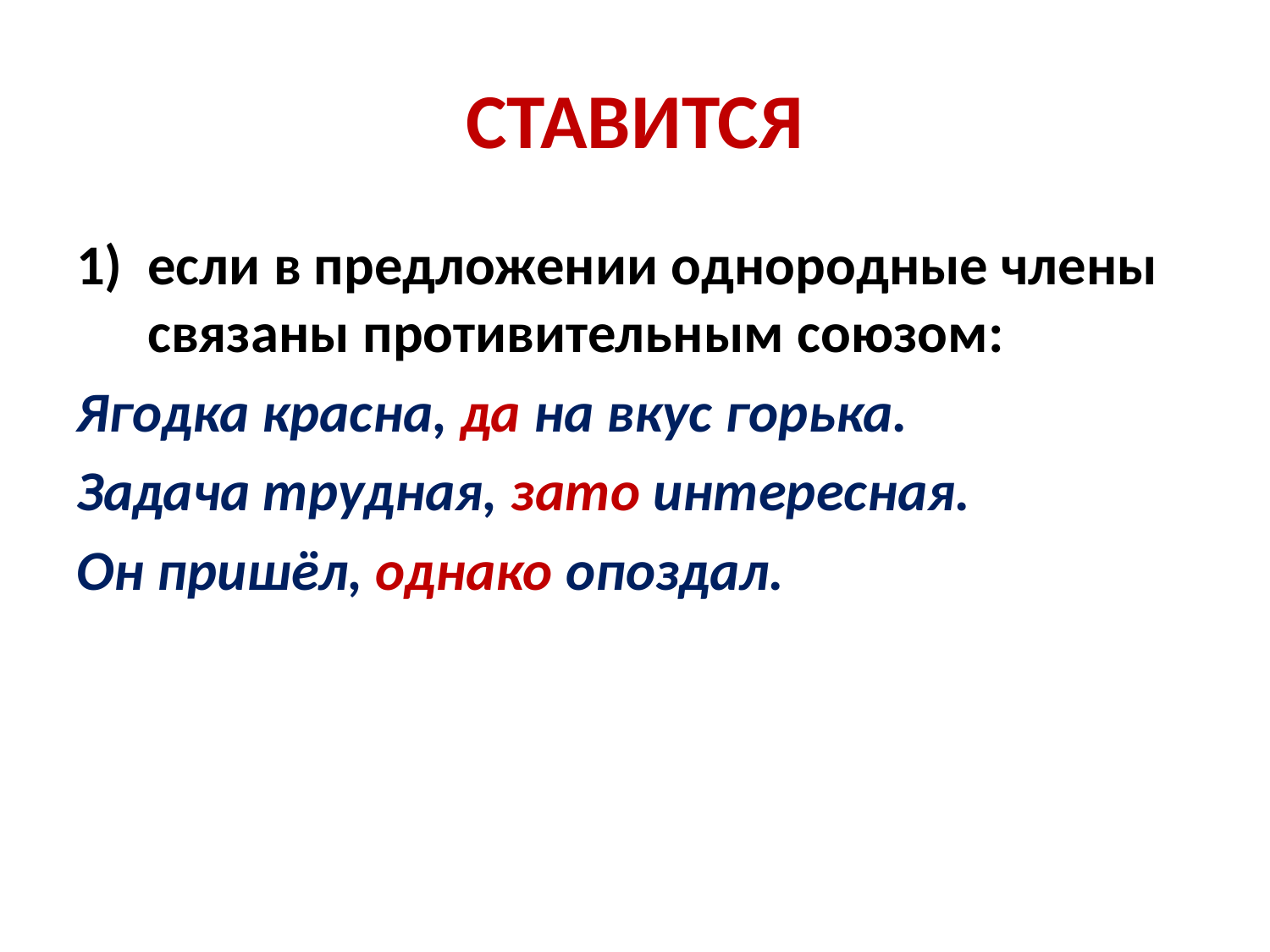

# СТАВИТСЯ
если в предложении однородные члены связаны противительным союзом:
Ягодка красна, да на вкус горька.
Задача трудная, зато интересная.
Он пришёл, однако опоздал.